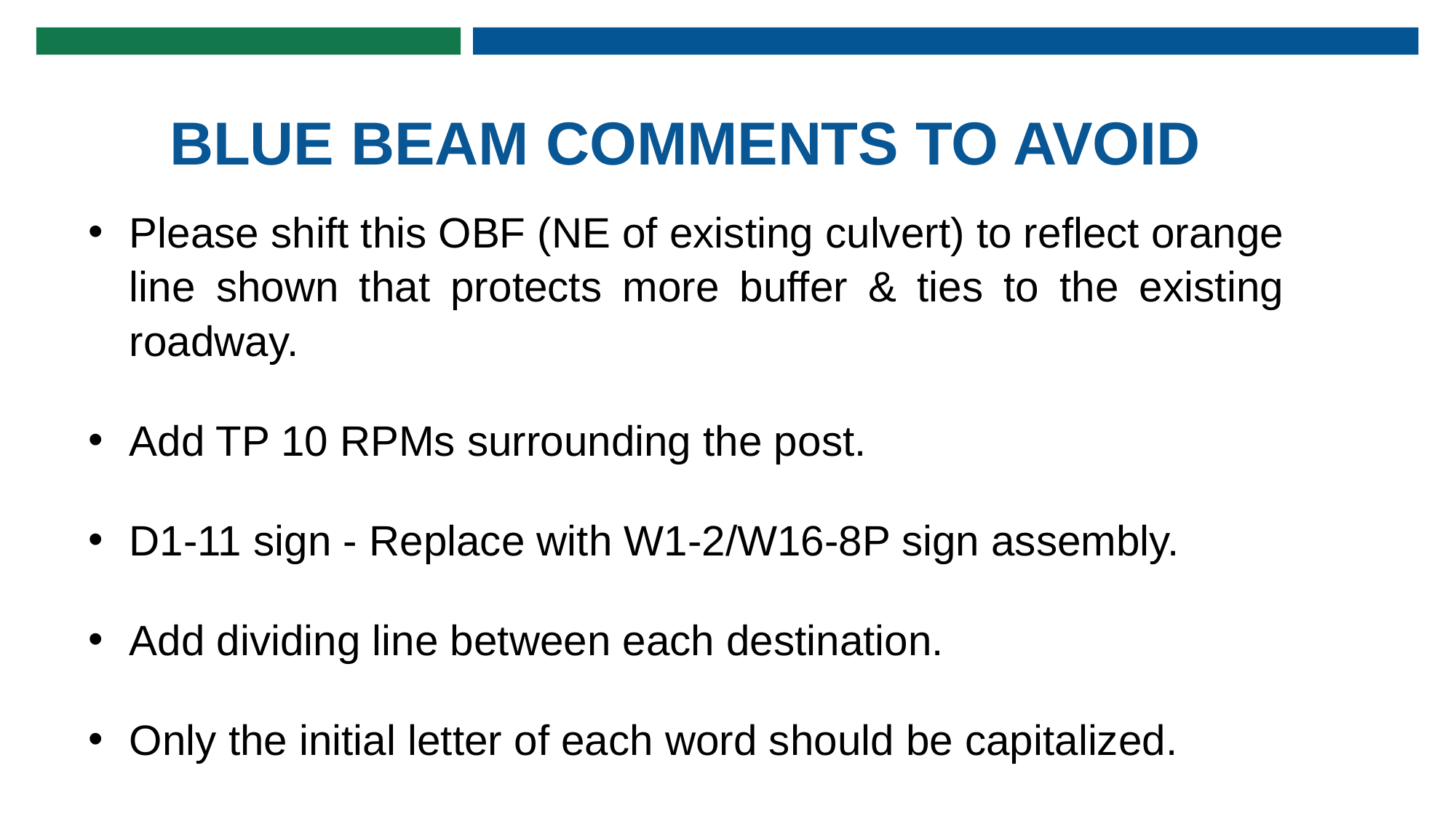

# BLUE BEAM COMMENTS TO AVOID
Please shift this OBF (NE of existing culvert) to reflect orange line shown that protects more buffer & ties to the existing roadway.

Add TP 10 RPMs surrounding the post.

D1-11 sign - Replace with W1-2/W16-8P sign assembly.

Add dividing line between each destination.

Only the initial letter of each word should be capitalized.